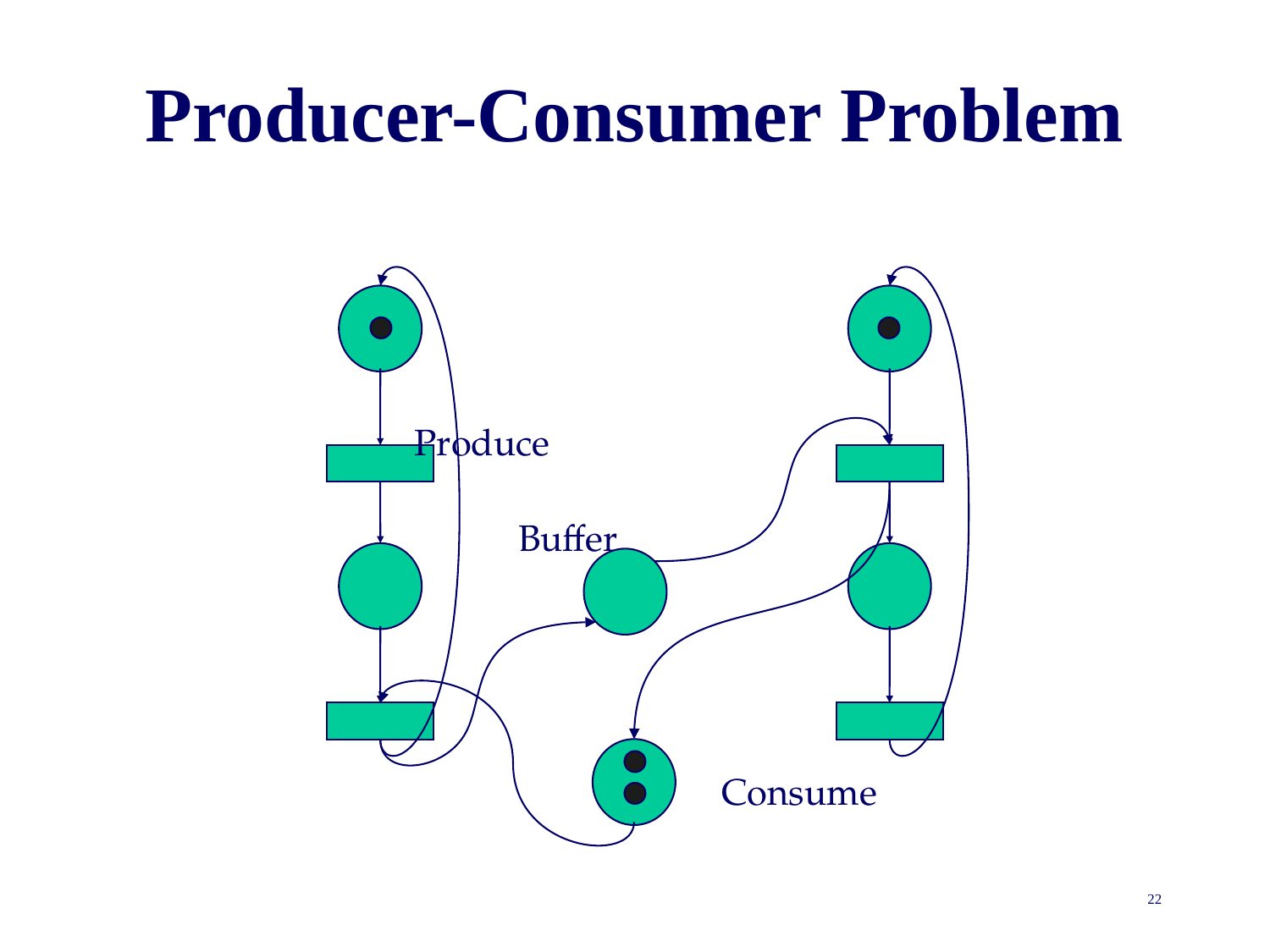

# Producer-Consumer Problem

Produce

Buffer

Consume

22